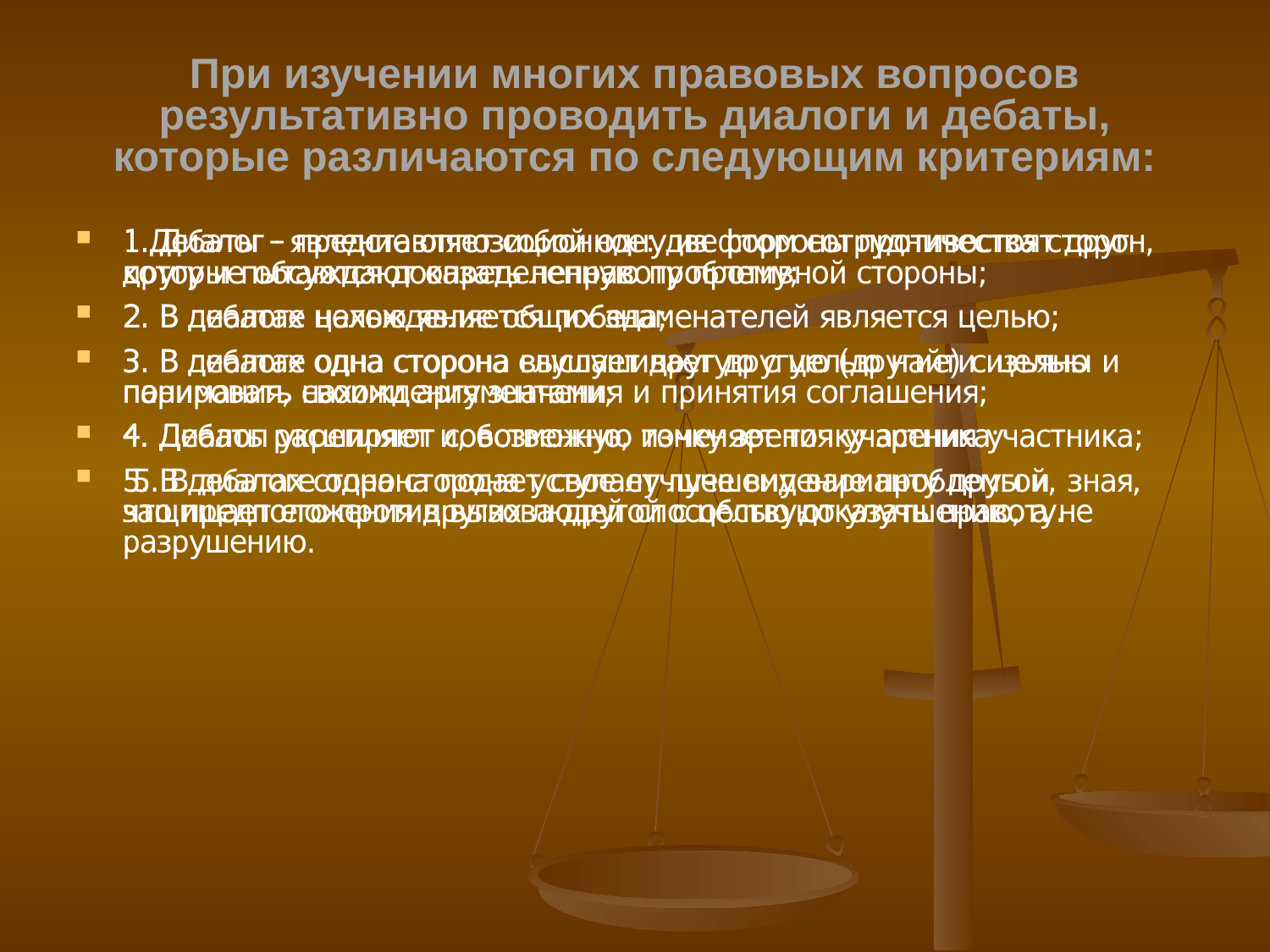

# При изучении многих правовых вопросов результативно проводить диалоги и дебаты, которые различаются по следующим критериям:
1. Диалог - представляет собой одну из форм сотрудничества сторон, которые обсуждают определенную проблему;
2. В диалоге нахождение общих знаменателей является целью;
3. В диалоге одна сторона выслушивает другую (другие) с целью понимания, нахождения значения и принятия соглашения;
4. Диалог расширяет и, возможно, изменяет точку зрения участника;
 5. В диалоге одна сторона уступает лучшему варианту другой, зная, что предположения других людей способствуют улучшению, а не разрушению.

1.Дебаты - явление оппозиционное: две стороны противостоят друг другу и пытаются доказать неправоту противной стороны;
2. В дебатах целью является победа;
3. В дебатах одна сторона слушает другую с целью найти изъяны и парировать своими аргументами;
4. Дебаты укрепляют собственную точку зрения участника;
5. В дебатах сторона подает свое лучшее видение проблемы и защищает его против вызова другой с целью доказать правоту.